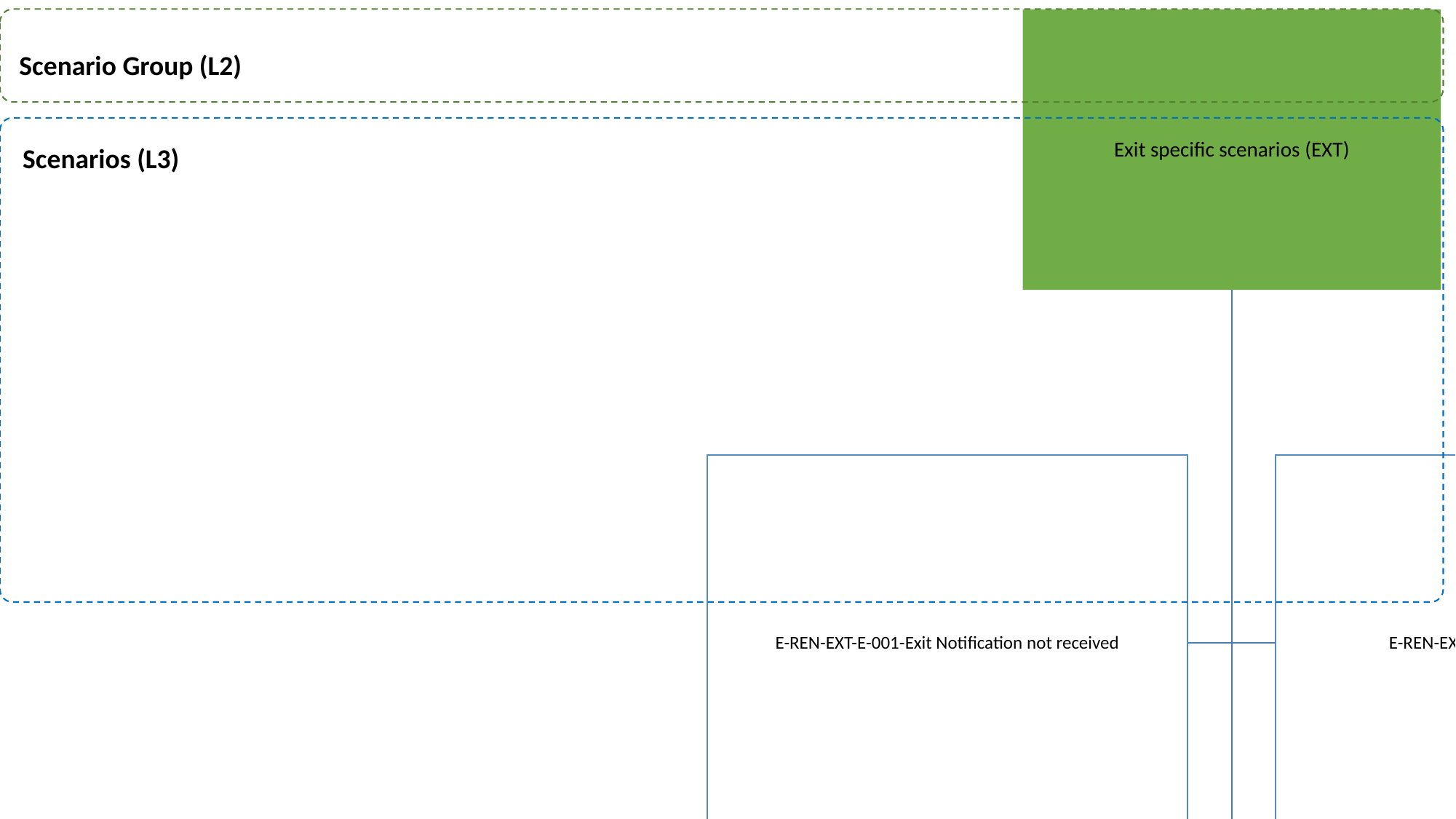

Exit specific scenarios (EXT)
E-REN-EXT-E-001-Exit Notification not received
E-REN-EXT-A-001-Exit after Storing
E-REN-EXT-E-002-Initial manifest rejected
E-REN-EXT-A-002-Exit after reception of multiple manifests
E-REN-EXT-E-003-Rejection of exit notification
E-REN-EXT-A-003-Exit information available through other systems
Scenario Group (L2)

Scenarios (L3)